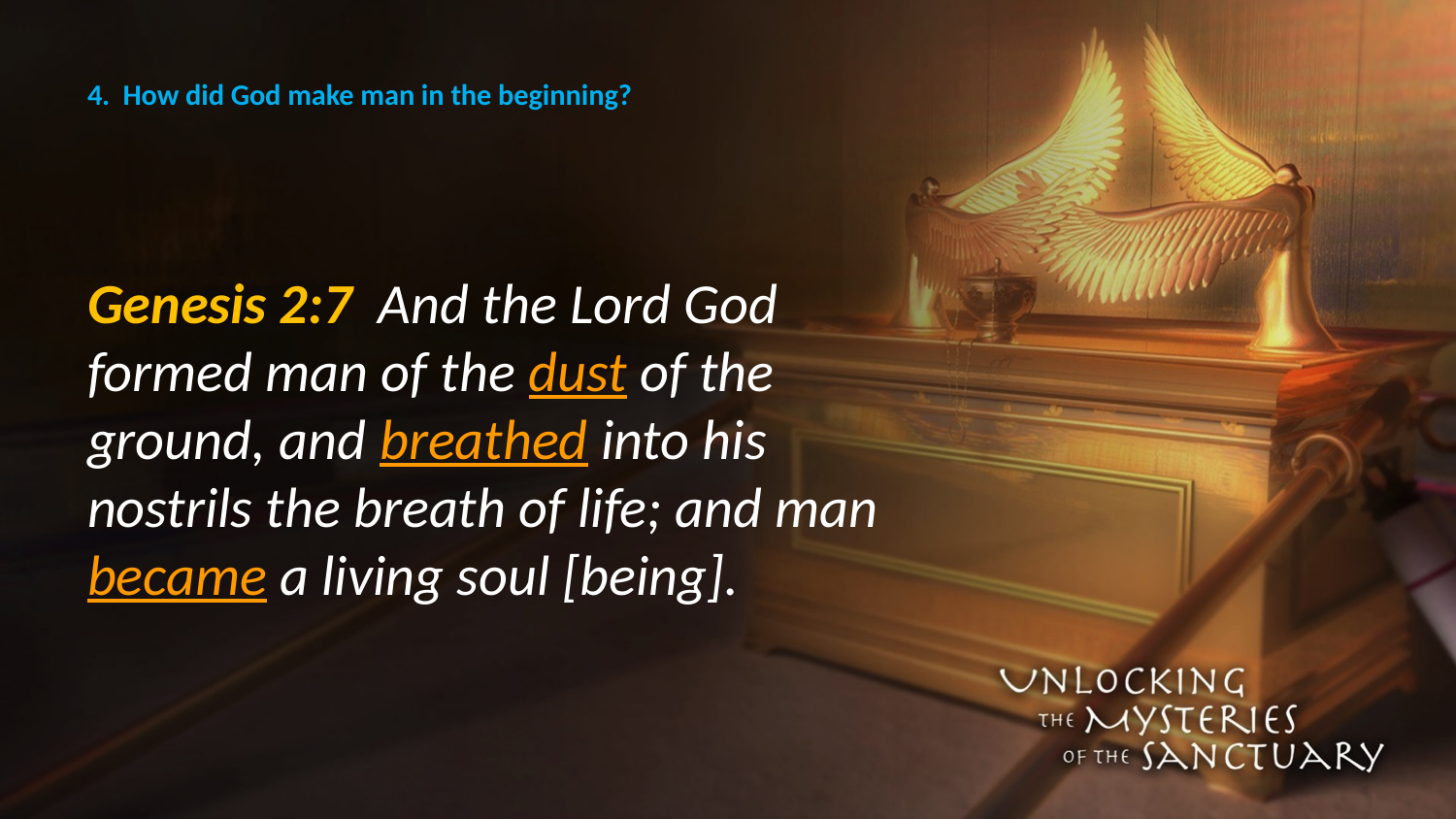

# 4.  How did God make man in the beginning?

Genesis 2:7  And the Lord God formed man of the dust of the ground, and breathed into his nostrils the breath of life; and man became a living soul [being].